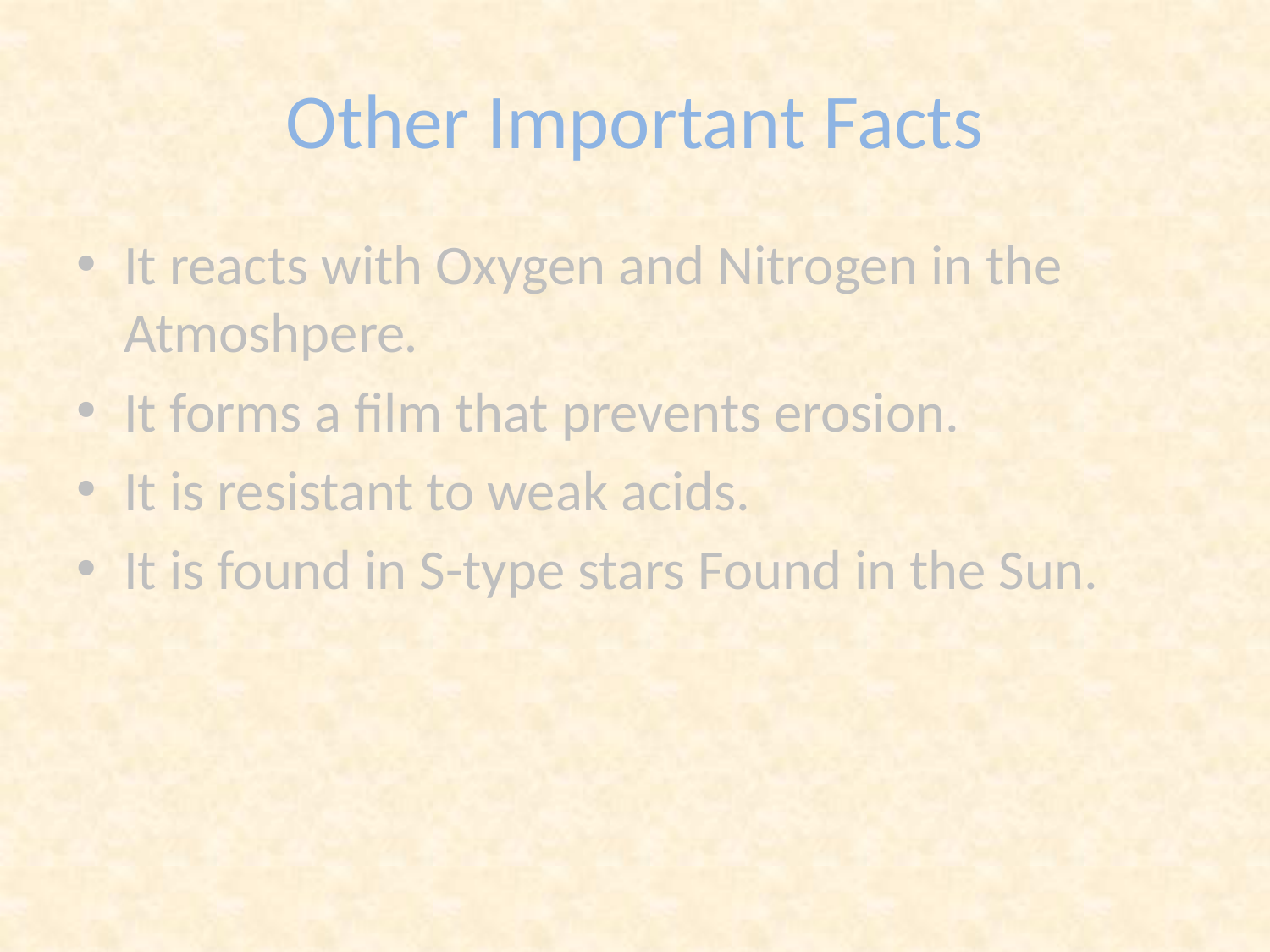

# Other Important Facts
It reacts with Oxygen and Nitrogen in the Atmoshpere.
It forms a film that prevents erosion.
It is resistant to weak acids.
It is found in S-type stars Found in the Sun.